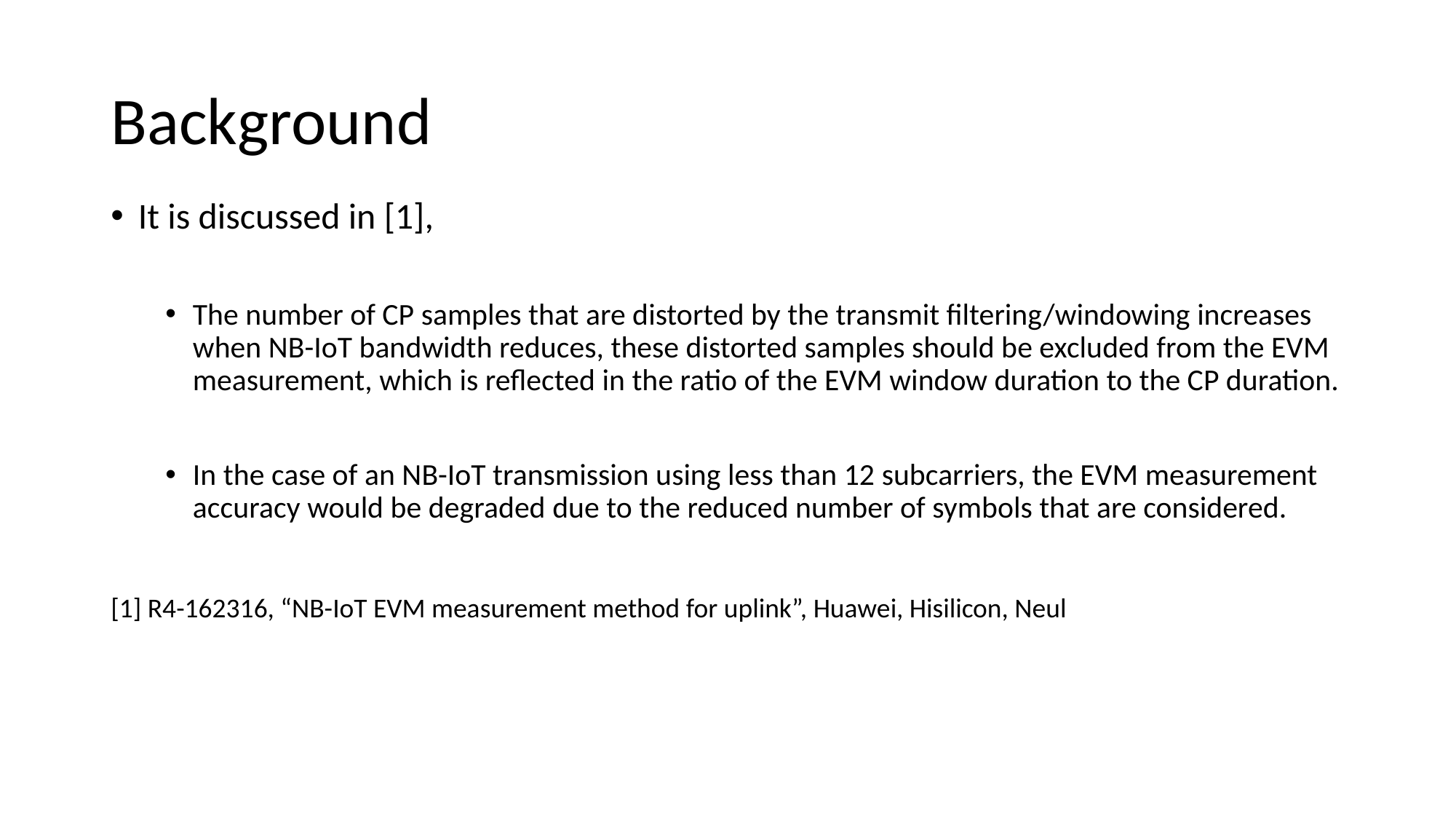

# Background
It is discussed in [1],

The number of CP samples that are distorted by the transmit filtering/windowing increases when NB-IoT bandwidth reduces, these distorted samples should be excluded from the EVM measurement, which is reflected in the ratio of the EVM window duration to the CP duration.

In the case of an NB-IoT transmission using less than 12 subcarriers, the EVM measurement accuracy would be degraded due to the reduced number of symbols that are considered.

[1] R4-162316, “NB-IoT EVM measurement method for uplink”, Huawei, Hisilicon, Neul